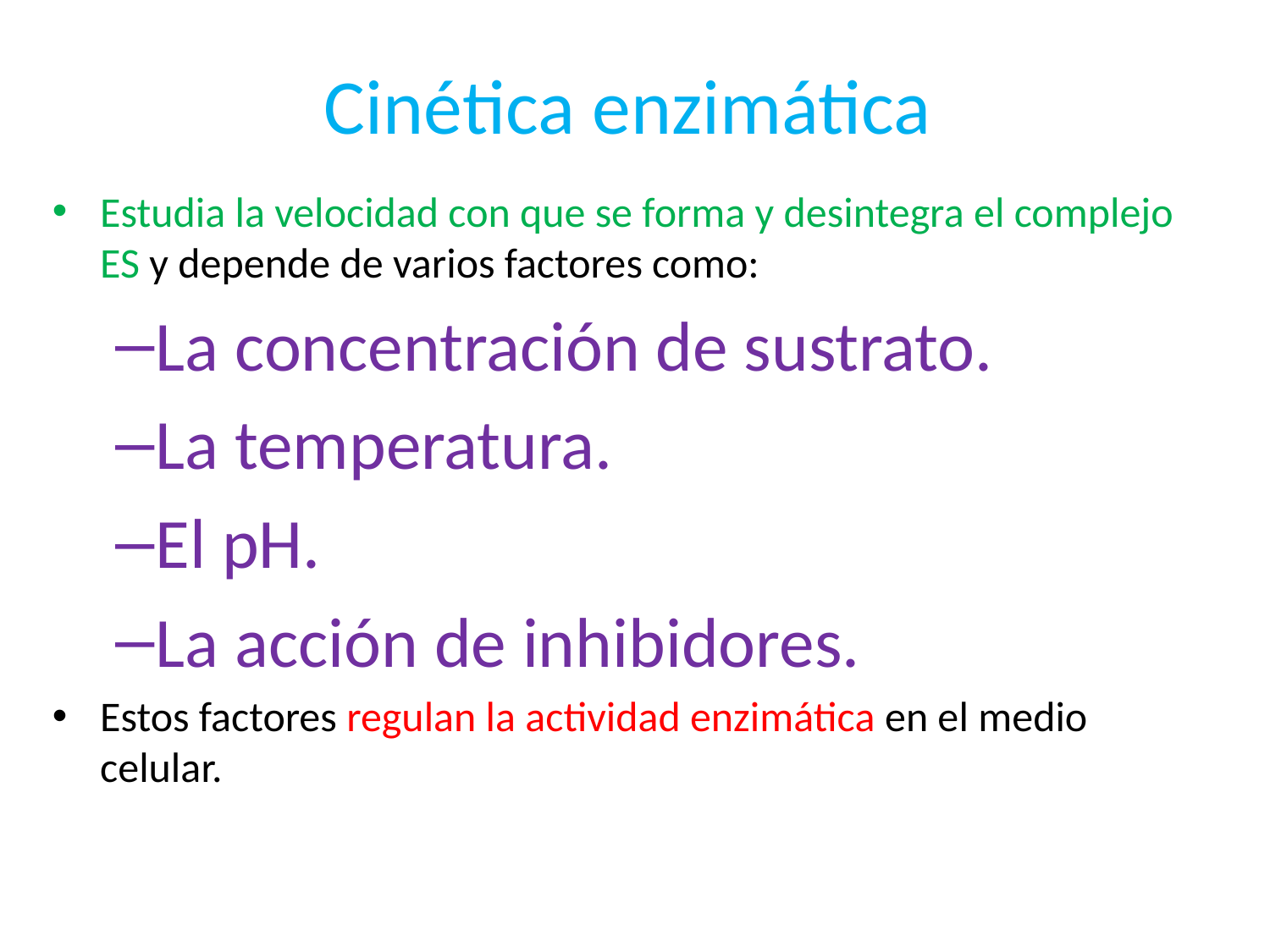

# Cinética enzimática
Estudia la velocidad con que se forma y desintegra el complejo ES y depende de varios factores como:
La concentración de sustrato.
La temperatura.
El pH.
La acción de inhibidores.
Estos factores regulan la actividad enzimática en el medio celular.